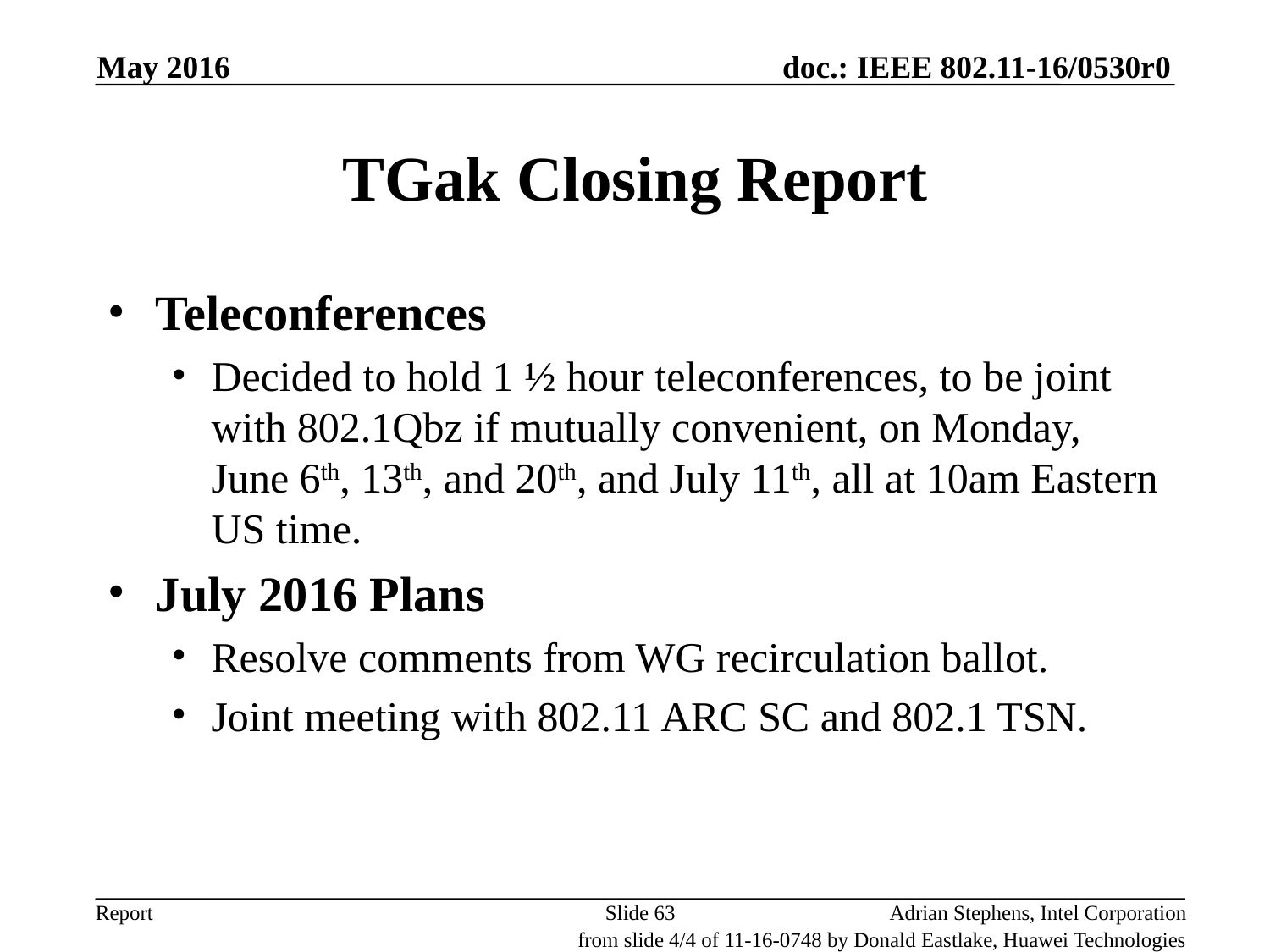

May 2016
# TGak Closing Report
Teleconferences
Decided to hold 1 ½ hour teleconferences, to be joint with 802.1Qbz if mutually convenient, on Monday, June 6th, 13th, and 20th, and July 11th, all at 10am Eastern US time.
July 2016 Plans
Resolve comments from WG recirculation ballot.
Joint meeting with 802.11 ARC SC and 802.1 TSN.

Slide 63
Adrian Stephens, Intel Corporation
from slide 4/4 of 11-16-0748 by Donald Eastlake, Huawei Technologies